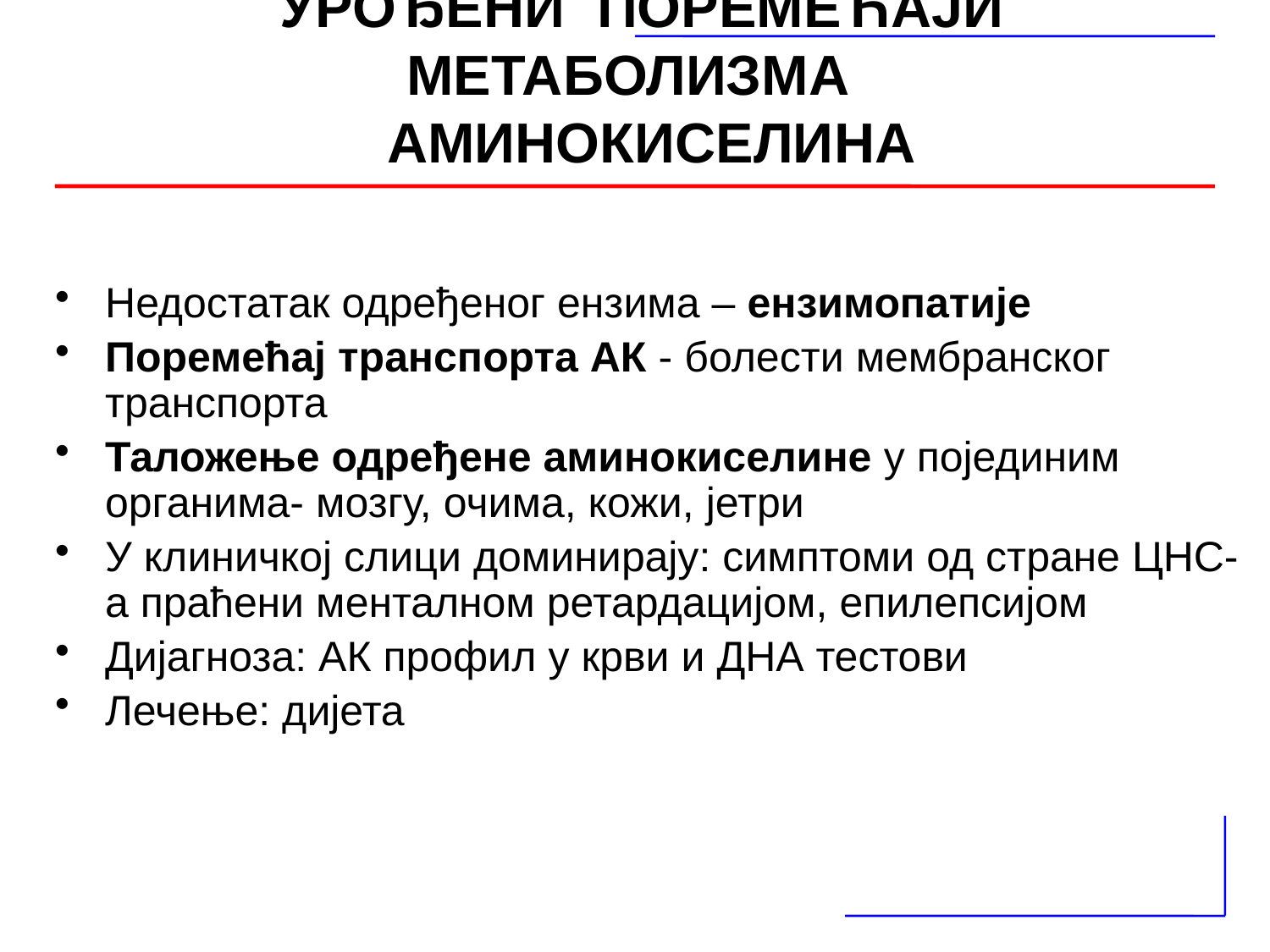

УРОЂЕНИ  ПОРЕМЕЋАЈИ МЕТАБОЛИЗМА
   АМИНОКИСЕЛИНА
Недостатак одређеног ензима – ензимопатије
Поремећај транспорта АК - болести мембранског транспорта
Таложење одређене аминокиселине у појединим органима- мозгу, очима, кожи, јетри
У клиничкој слици доминирају: симптоми од стране ЦНС-а праћени менталном ретардацијом, епилепсијом
Дијагноза: АК профил у крви и ДНА тестови
Лечење: дијета